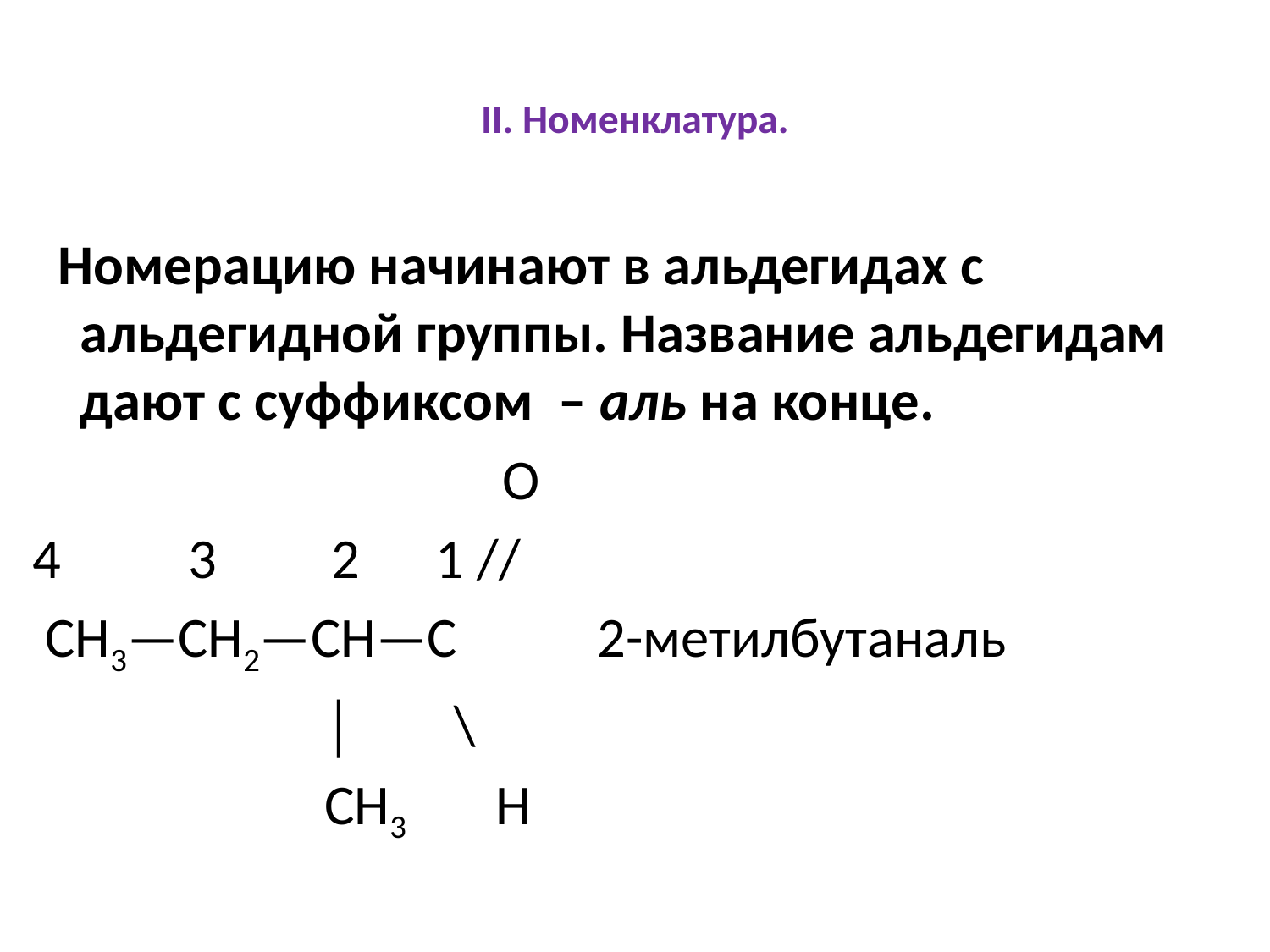

# II. Номенклатура.
  Номерацию начинают в альдегидах с альдегидной группы. Название альдегидам дают с суффиксом  – аль на конце.
                                     О
4          3         2      1 //
 СН3—СН2—СН—С           2-метилбутаналь
                       │        \
                       СН3       Н